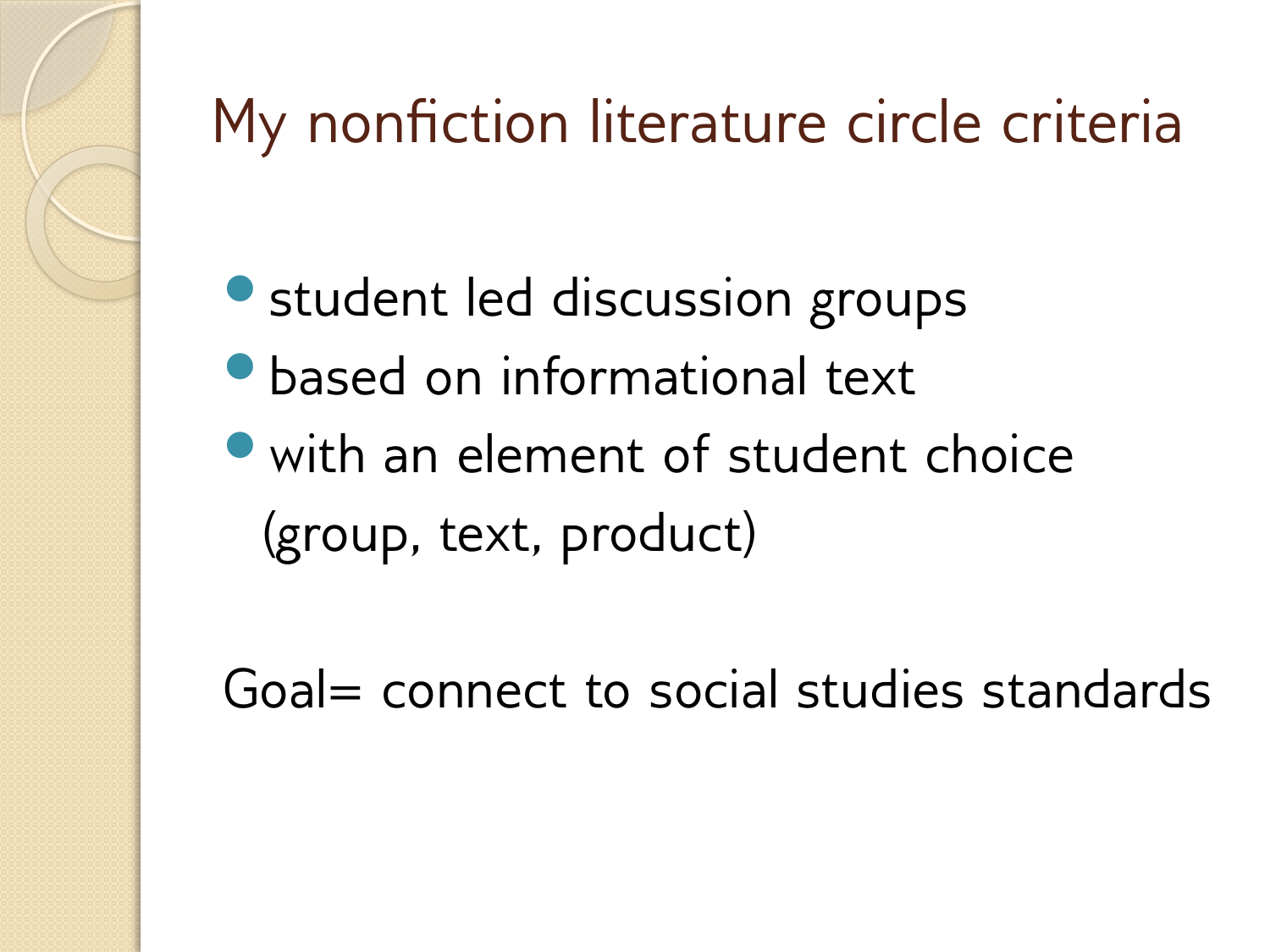

# My nonfiction literature circle criteria
student led discussion groups
based on informational text
with an element of student choice
	(group, text, product)

Goal= connect to social studies standards